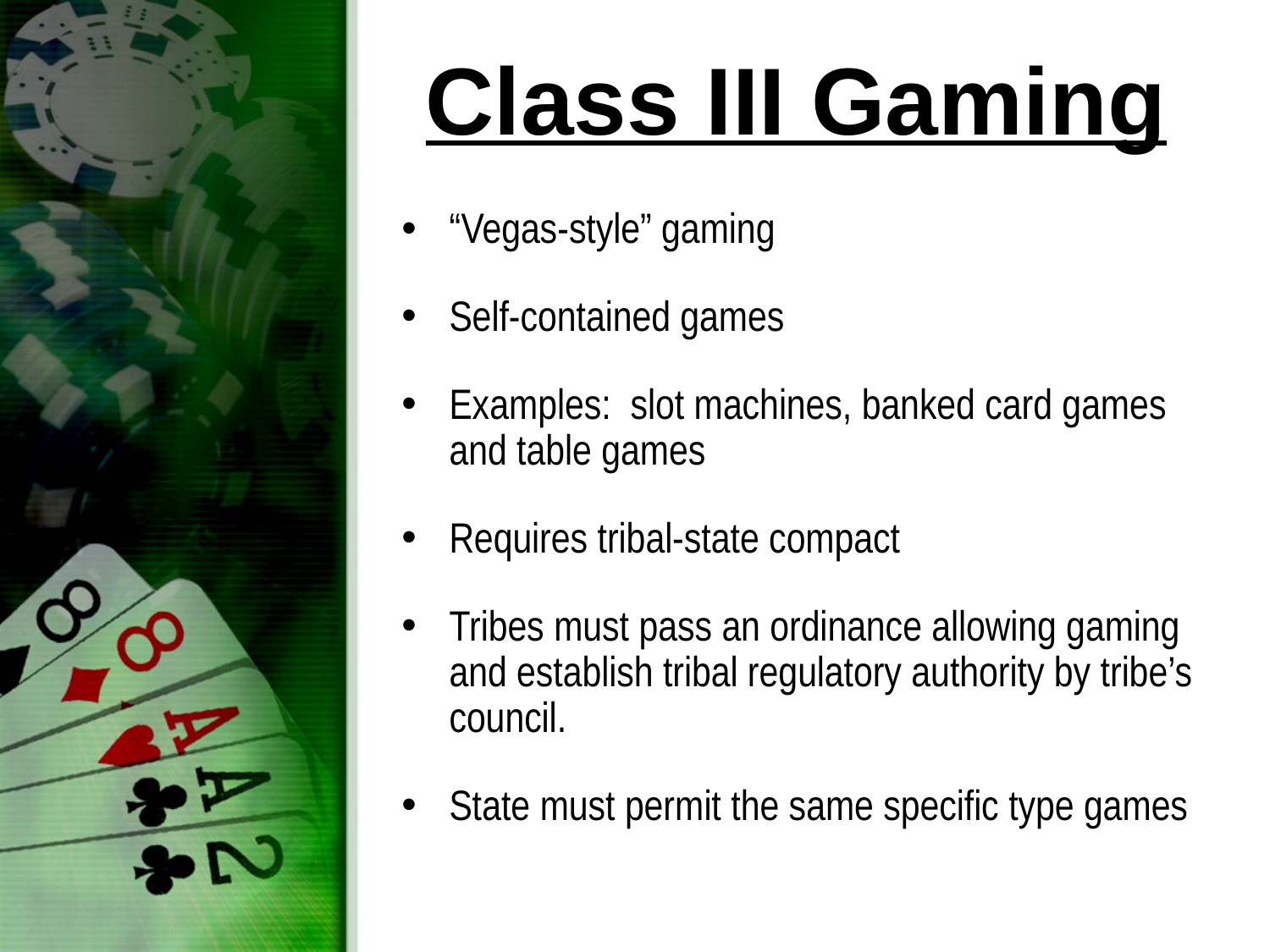

Class III Gaming
“Vegas-style” gaming
Self-contained games
Examples:  slot machines, banked card games and table games
Requires tribal-state compact
Tribes must pass an ordinance allowing gaming  and establish tribal regulatory authority by tribe’s council.
State must permit the same specific type games